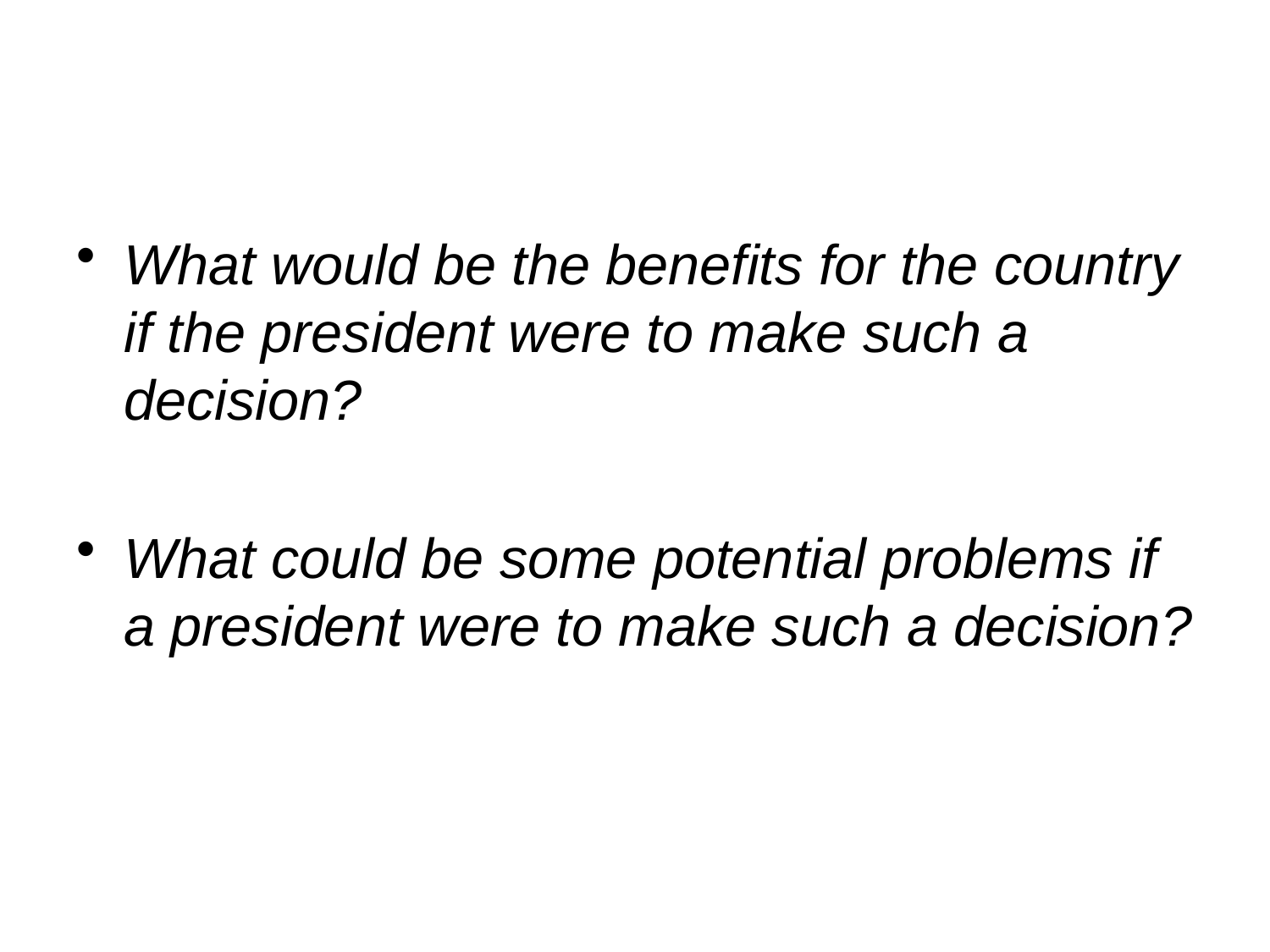

What would be the benefits for the country if the president were to make such a decision?

What could be some potential problems if a president were to make such a decision?